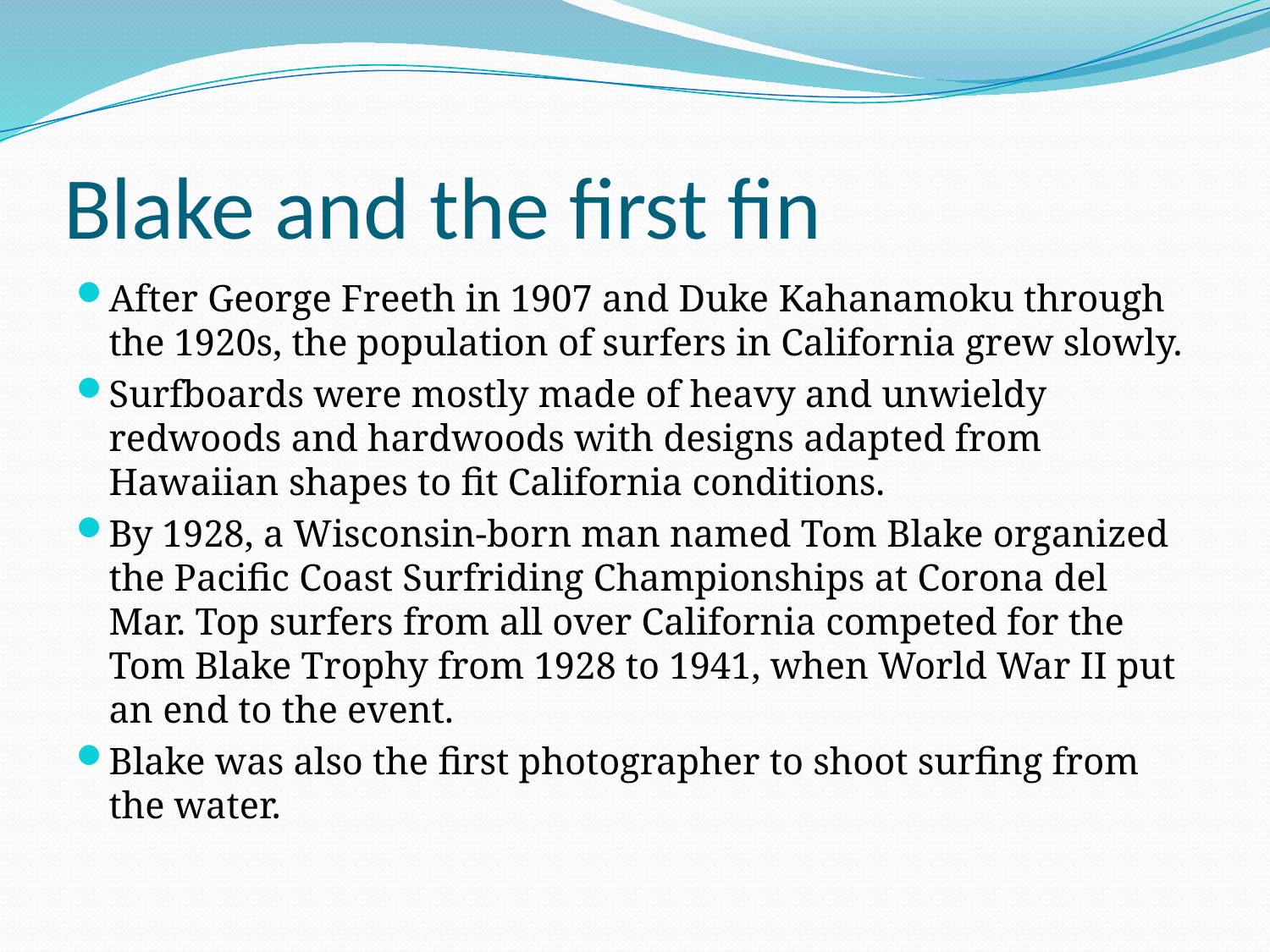

# Blake and the first fin
After George Freeth in 1907 and Duke Kahanamoku through the 1920s, the population of surfers in California grew slowly.
Surfboards were mostly made of heavy and unwieldy redwoods and hardwoods with designs adapted from Hawaiian shapes to fit California conditions.
By 1928, a Wisconsin-born man named Tom Blake organized the Pacific Coast Surfriding Championships at Corona del Mar. Top surfers from all over California competed for the Tom Blake Trophy from 1928 to 1941, when World War II put an end to the event.
Blake was also the first photographer to shoot surfing from the water.